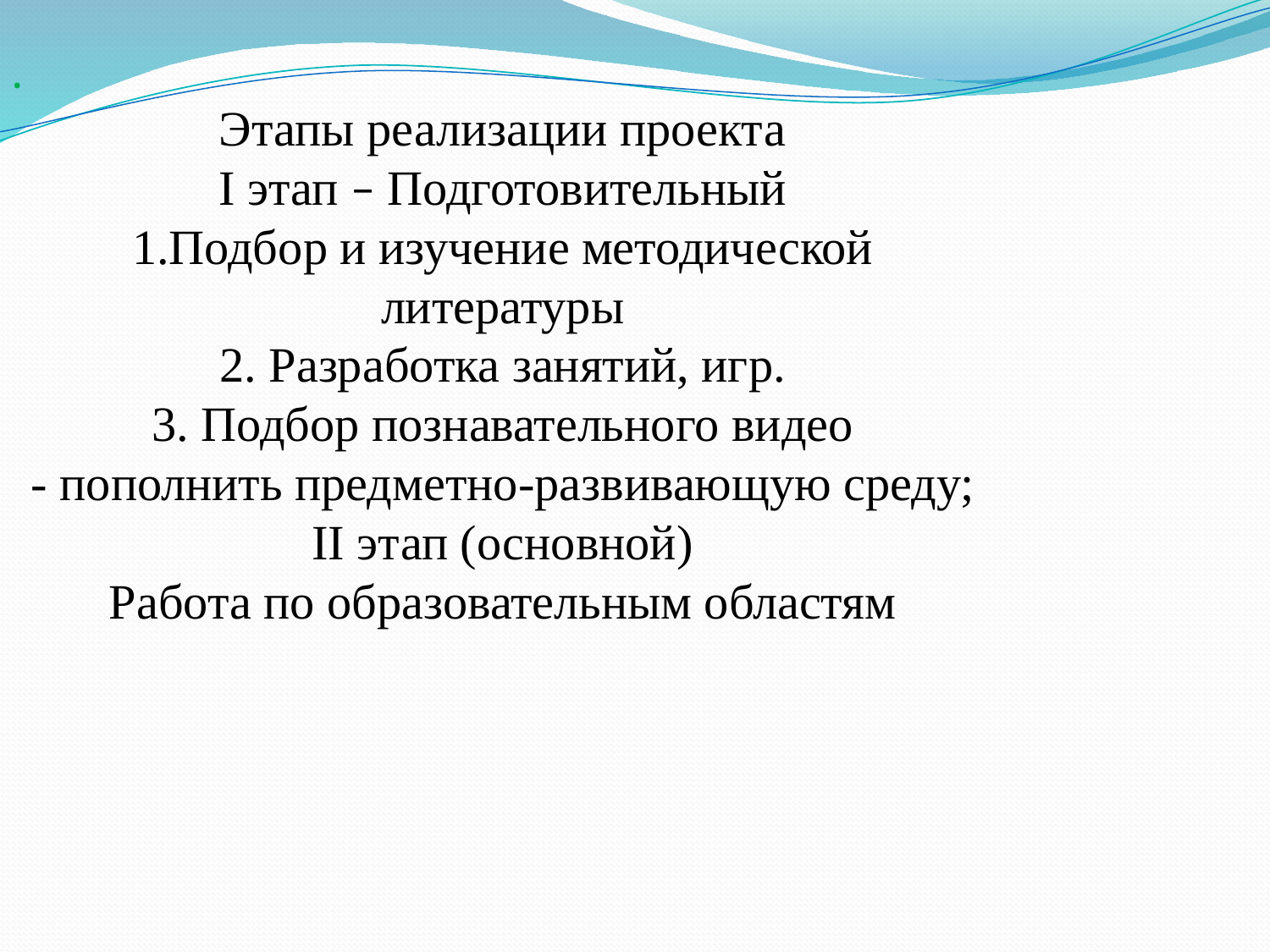

.
Этапы реализации проекта
I этап – Подготовительный
1.Подбор и изучение методической литературы
2. Разработка занятий, игр.
3. Подбор познавательного видео
- пополнить предметно-развивающую среду;
II этап (основной)
Работа по образовательным областям